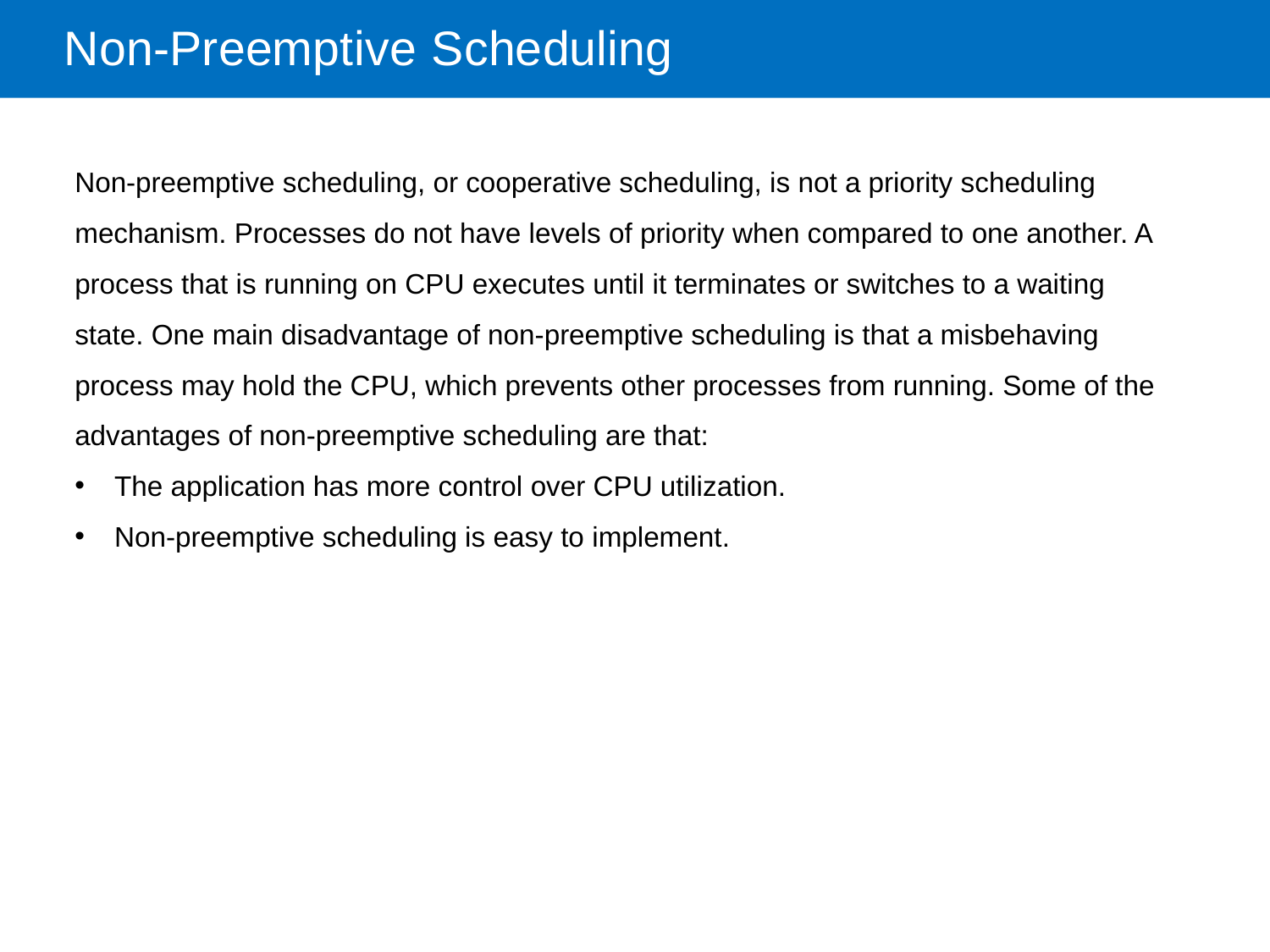

# Non-Preemptive Scheduling
Non-preemptive scheduling, or cooperative scheduling, is not a priority scheduling mechanism. Processes do not have levels of priority when compared to one another. A process that is running on CPU executes until it terminates or switches to a waiting state. One main disadvantage of non-preemptive scheduling is that a misbehaving process may hold the CPU, which prevents other processes from running. Some of the advantages of non-preemptive scheduling are that:
The application has more control over CPU utilization.
Non-preemptive scheduling is easy to implement.